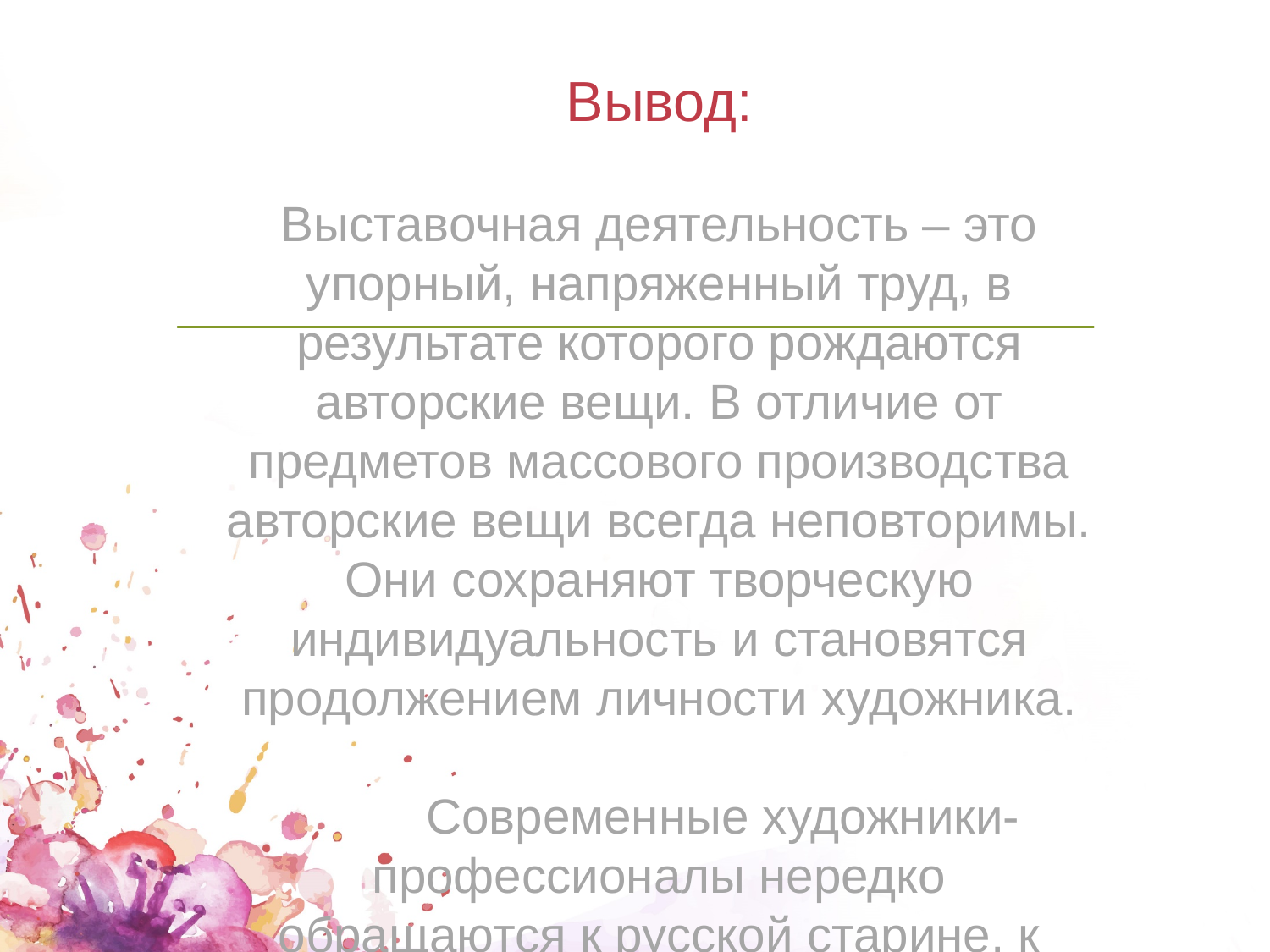

# Вывод: Выставочная деятельность – это упорный, напряженный труд, в результате которого рождаются авторские вещи. В отличие от предметов массового производства авторские вещи всегда неповторимы. Они сохраняют творческую индивидуальность и становятся продолжением личности художника. Современные художники-профессионалы нередко обращаются к русской старине, к традиционным образам и сюжетам народного искусства.